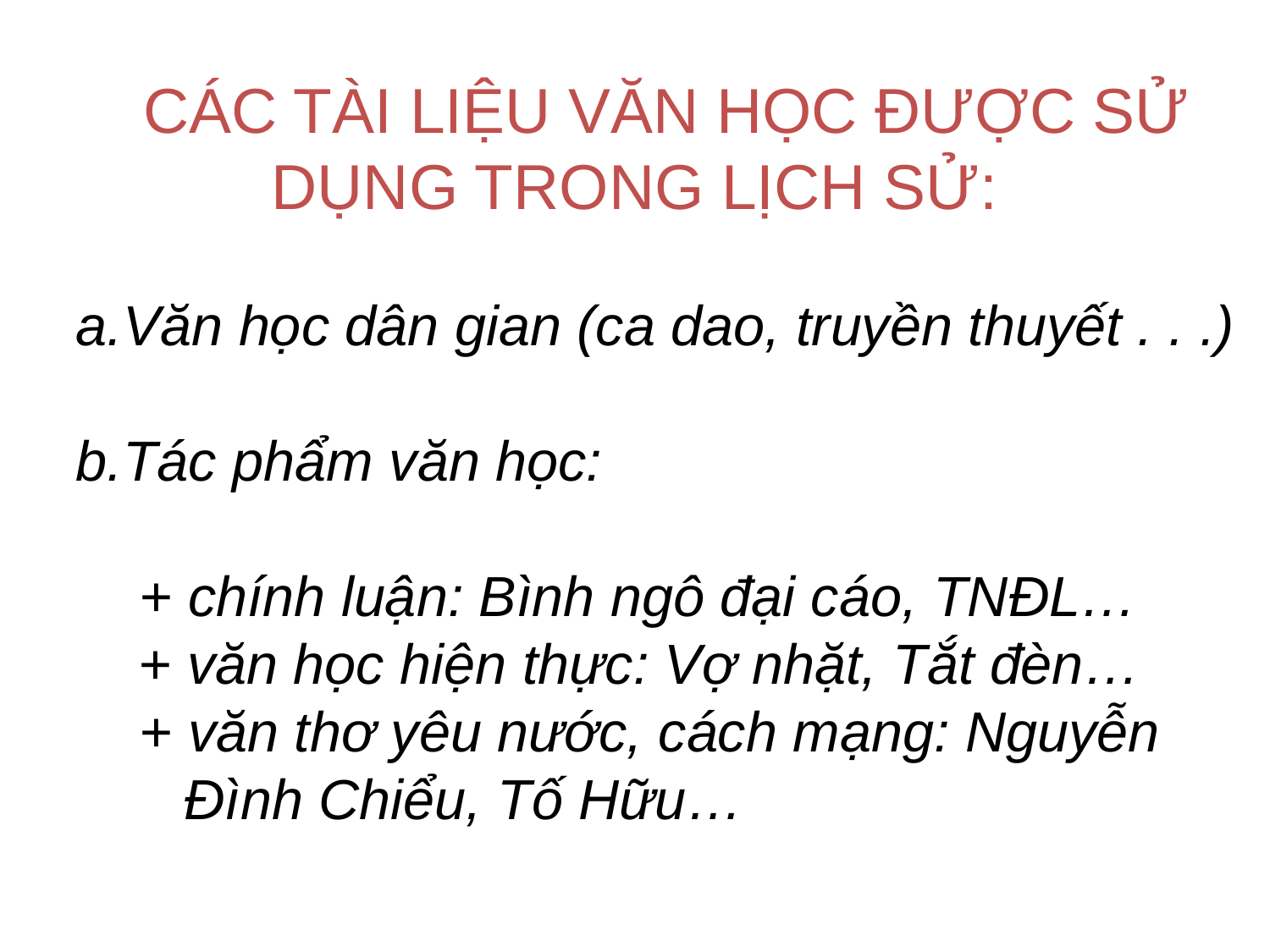

CÁC TÀI LIỆU VĂN HỌC ĐƯỢC SỬ DỤNG TRONG LỊCH SỬ:

a.Văn học dân gian (ca dao, truyền thuyết . . .)

b.Tác phẩm văn học:

	+ chính luận: Bình ngô đại cáo, TNĐL…
    + văn học hiện thực: Vợ nhặt, Tắt đèn…
	+ văn thơ yêu nước, cách mạng: Nguyễn                  Đình Chiểu, Tố Hữu…